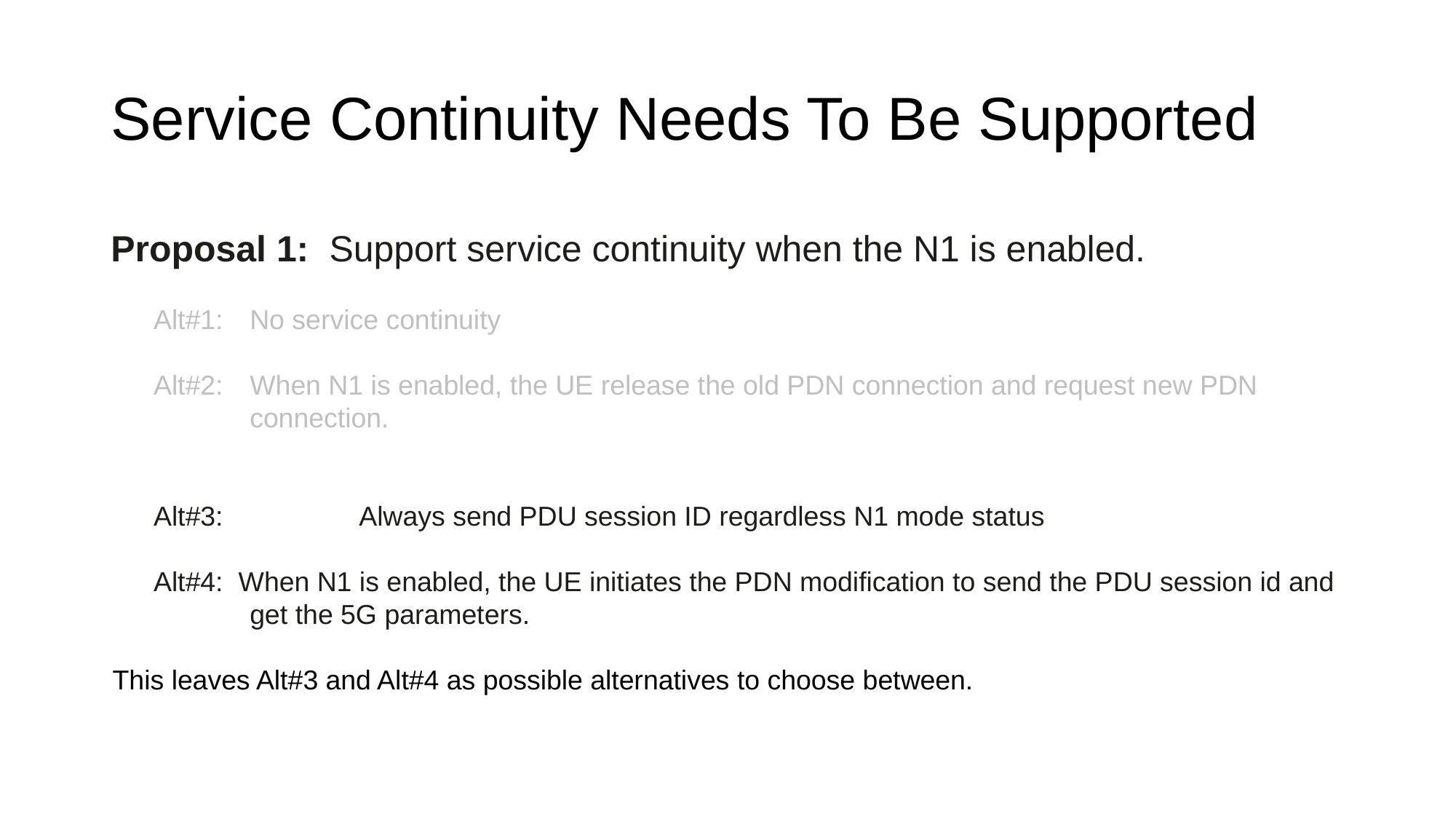

# Service Continuity Needs To Be Supported

Proposal 1:  Support service continuity when the N1 is enabled.

Alt#1:	No service continuity

Alt#2:	When N1 is enabled, the UE release the old PDN connection and request new PDN connection.

Alt#3:  		Always send PDU session ID regardless N1 mode status

Alt#4:  When N1 is enabled, the UE initiates the PDN modification to send the PDU session id and get the 5G parameters.

This leaves Alt#3 and Alt#4 as possible alternatives to choose between.